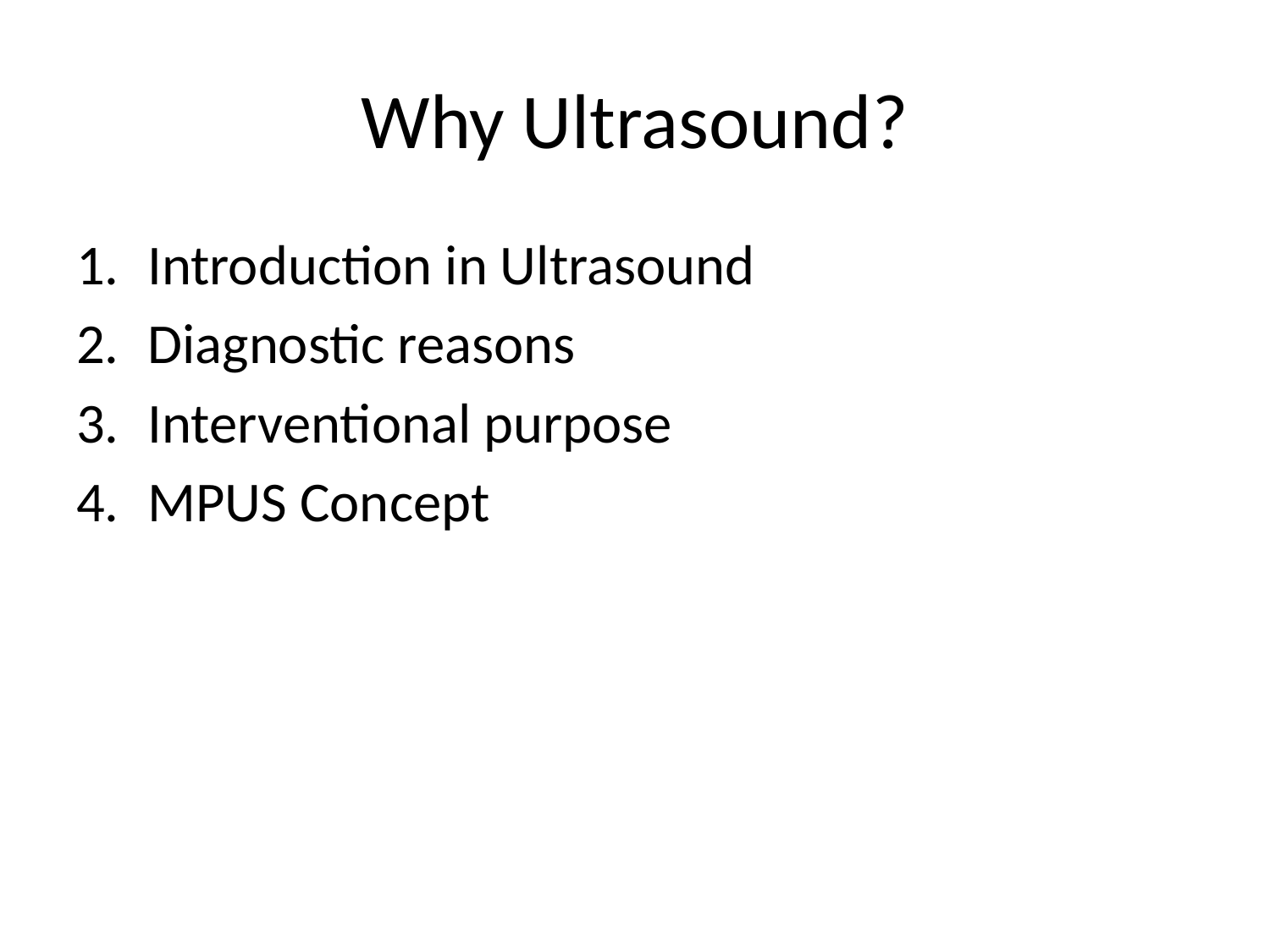

# Why Ultrasound?
Introduction in Ultrasound
Diagnostic reasons
Interventional purpose
MPUS Concept